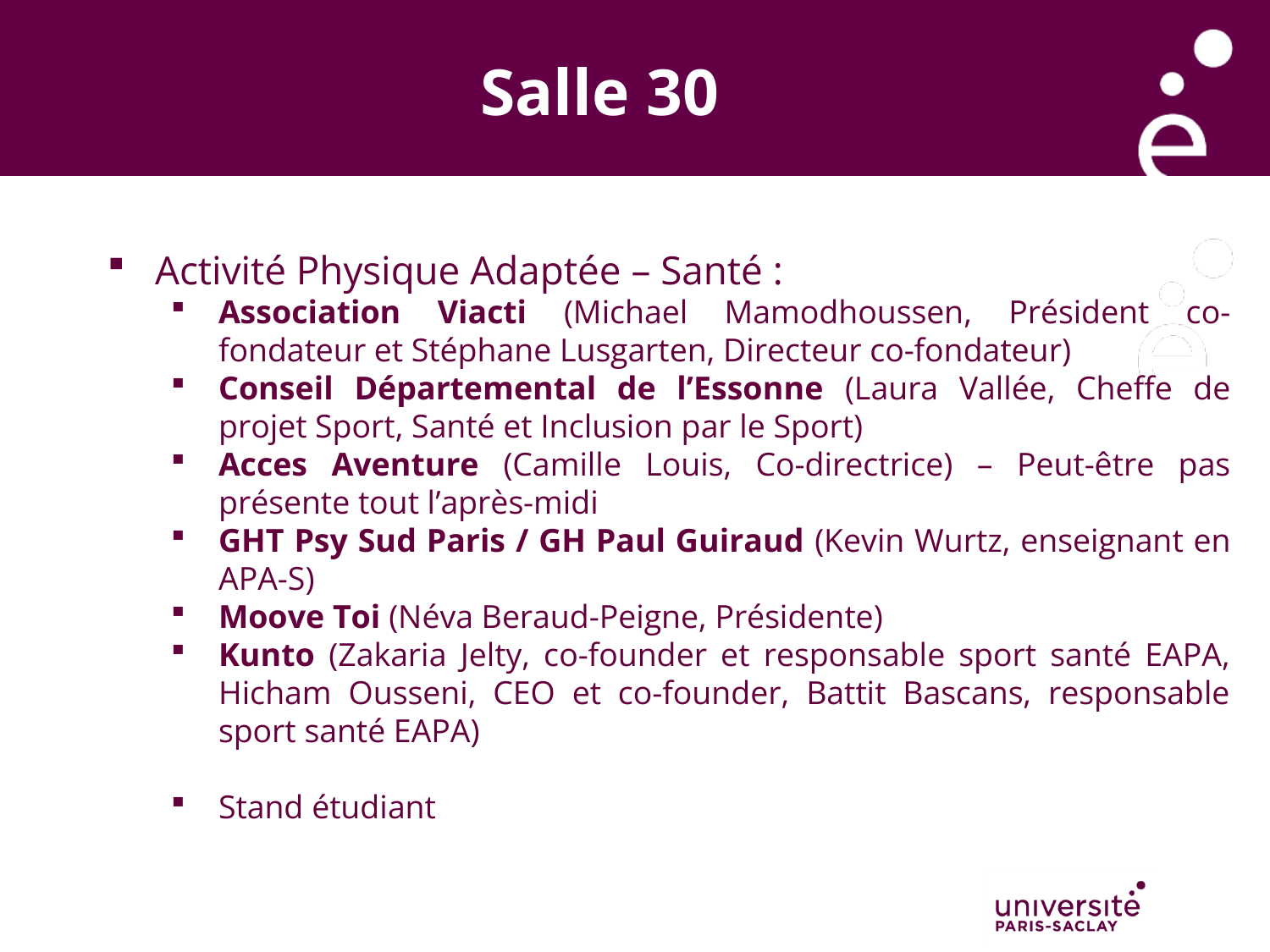

Salle 30
Activité Physique Adaptée – Santé :
Association Viacti (Michael Mamodhoussen, Président co-fondateur et Stéphane Lusgarten, Directeur co-fondateur)
Conseil Départemental de l’Essonne (Laura Vallée, Cheffe de projet Sport, Santé et Inclusion par le Sport)
Acces Aventure (Camille Louis, Co-directrice) – Peut-être pas présente tout l’après-midi
GHT Psy Sud Paris / GH Paul Guiraud (Kevin Wurtz, enseignant en APA-S)
Moove Toi (Néva Beraud-Peigne, Présidente)
Kunto (Zakaria Jelty, co-founder et responsable sport santé EAPA, Hicham Ousseni, CEO et co-founder, Battit Bascans, responsable sport santé EAPA)

Stand étudiant